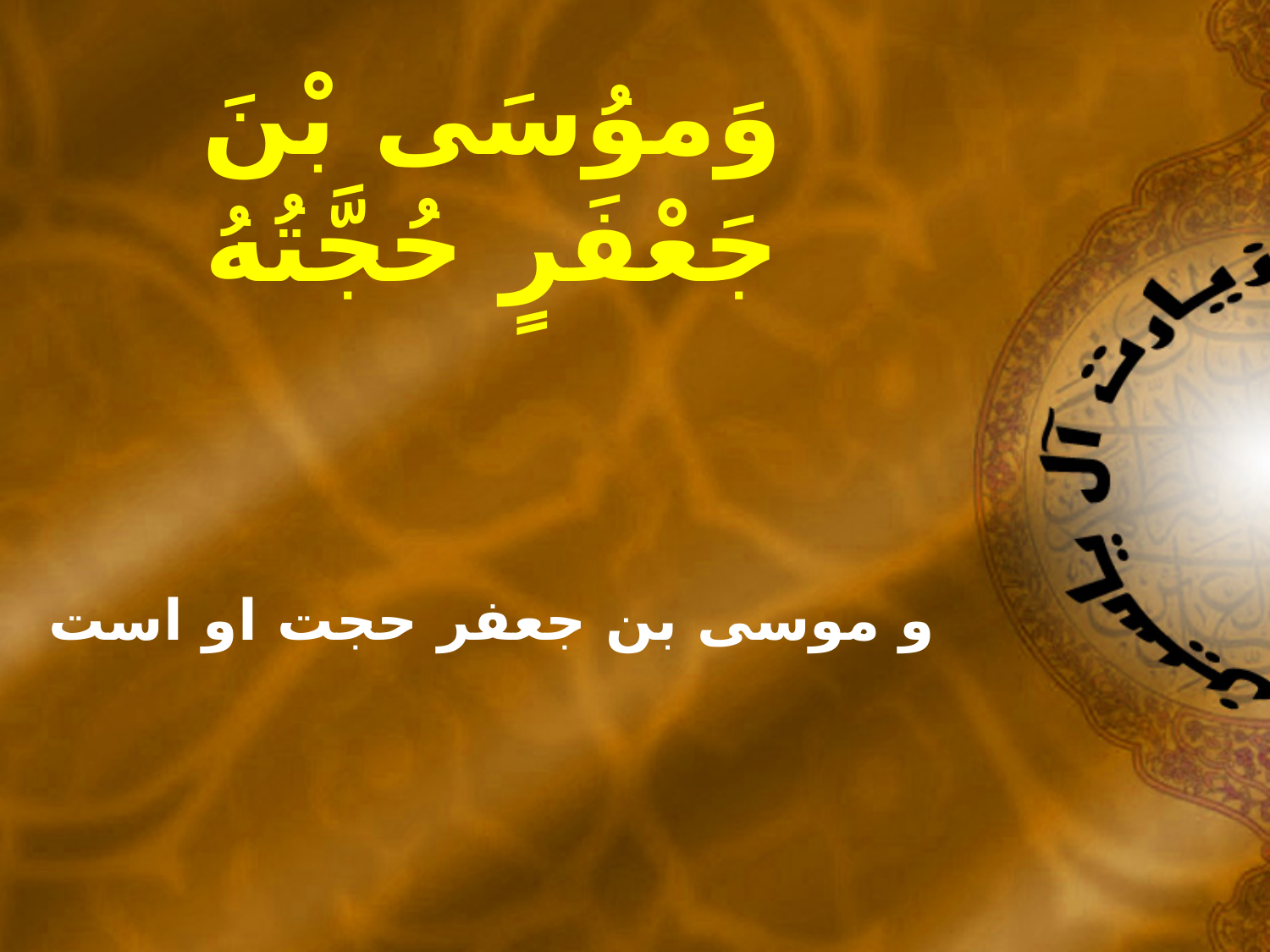

وَموُسَى بْنَ جَعْفَرٍ حُجَّتُهُ
و موسى بن جعفر حجت او است